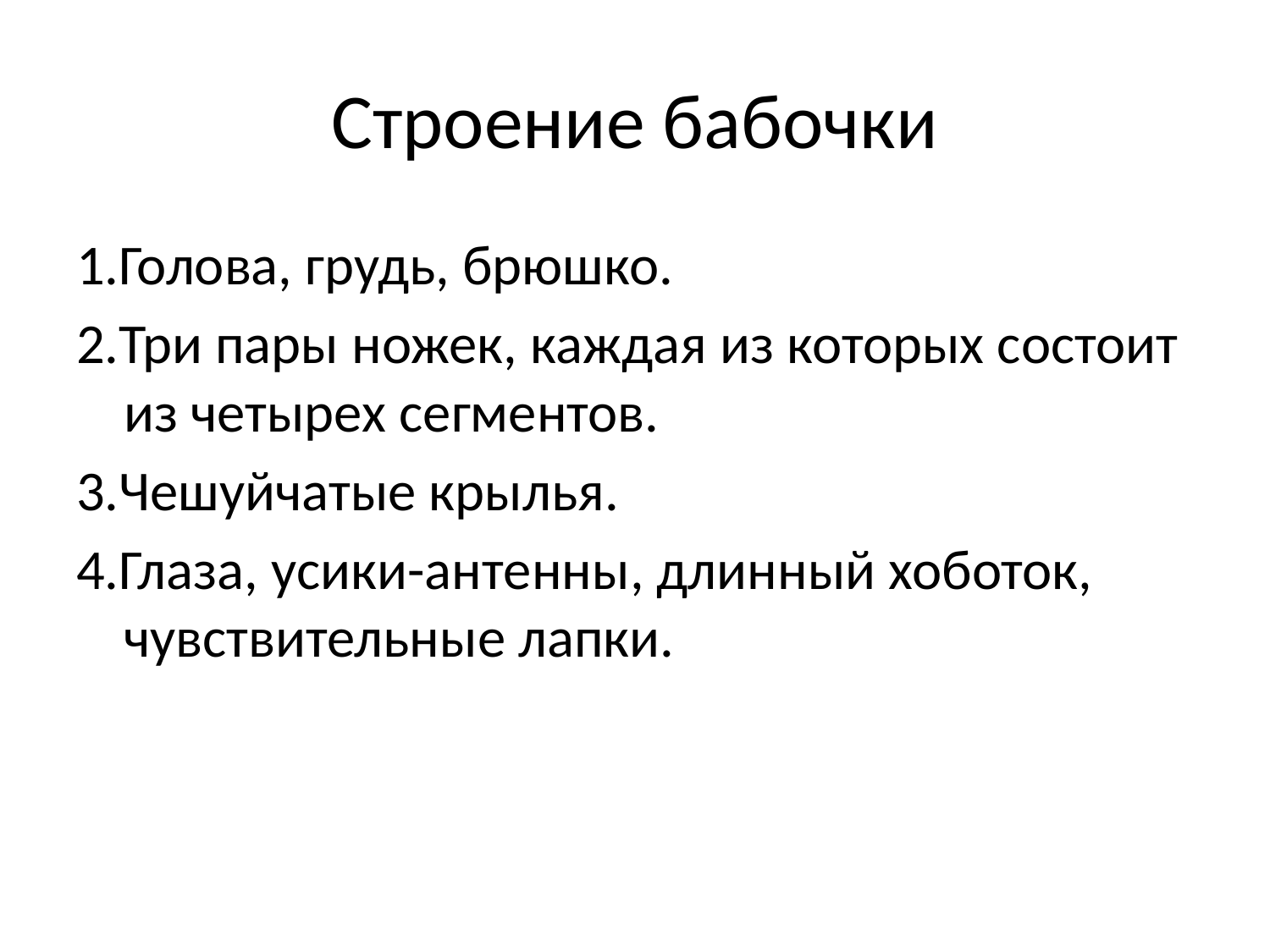

# Строение бабочки
1.Голова, грудь, брюшко.
2.Три пары ножек, каждая из которых состоит из четырех сегментов.
3.Чешуйчатые крылья.
4.Глаза, усики-антенны, длинный хоботок, чувствительные лапки.